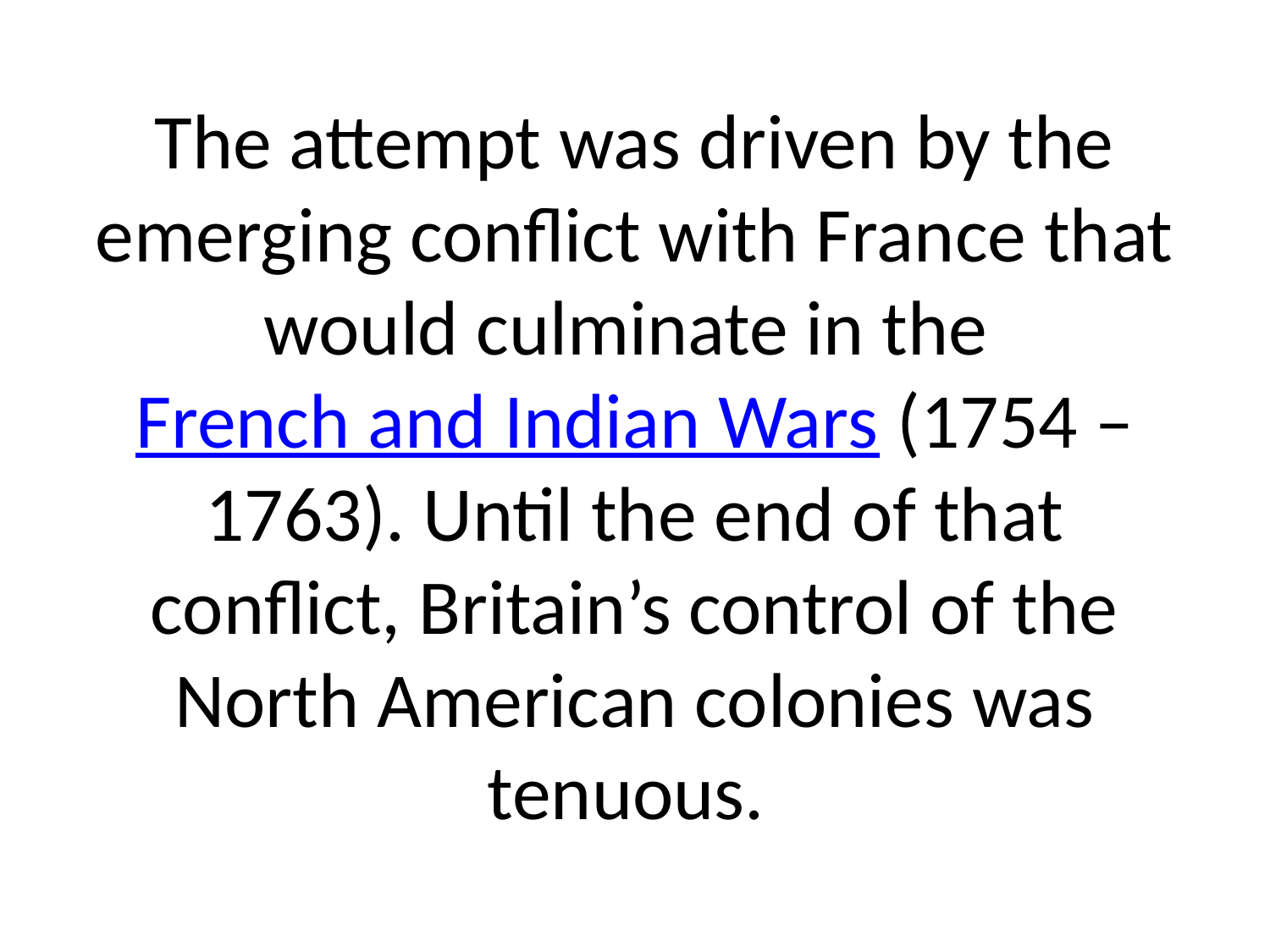

# The attempt was driven by the emerging conflict with France that would culminate in the French and Indian Wars (1754 – 1763). Until the end of that conflict, Britain’s control of the North American colonies was tenuous.